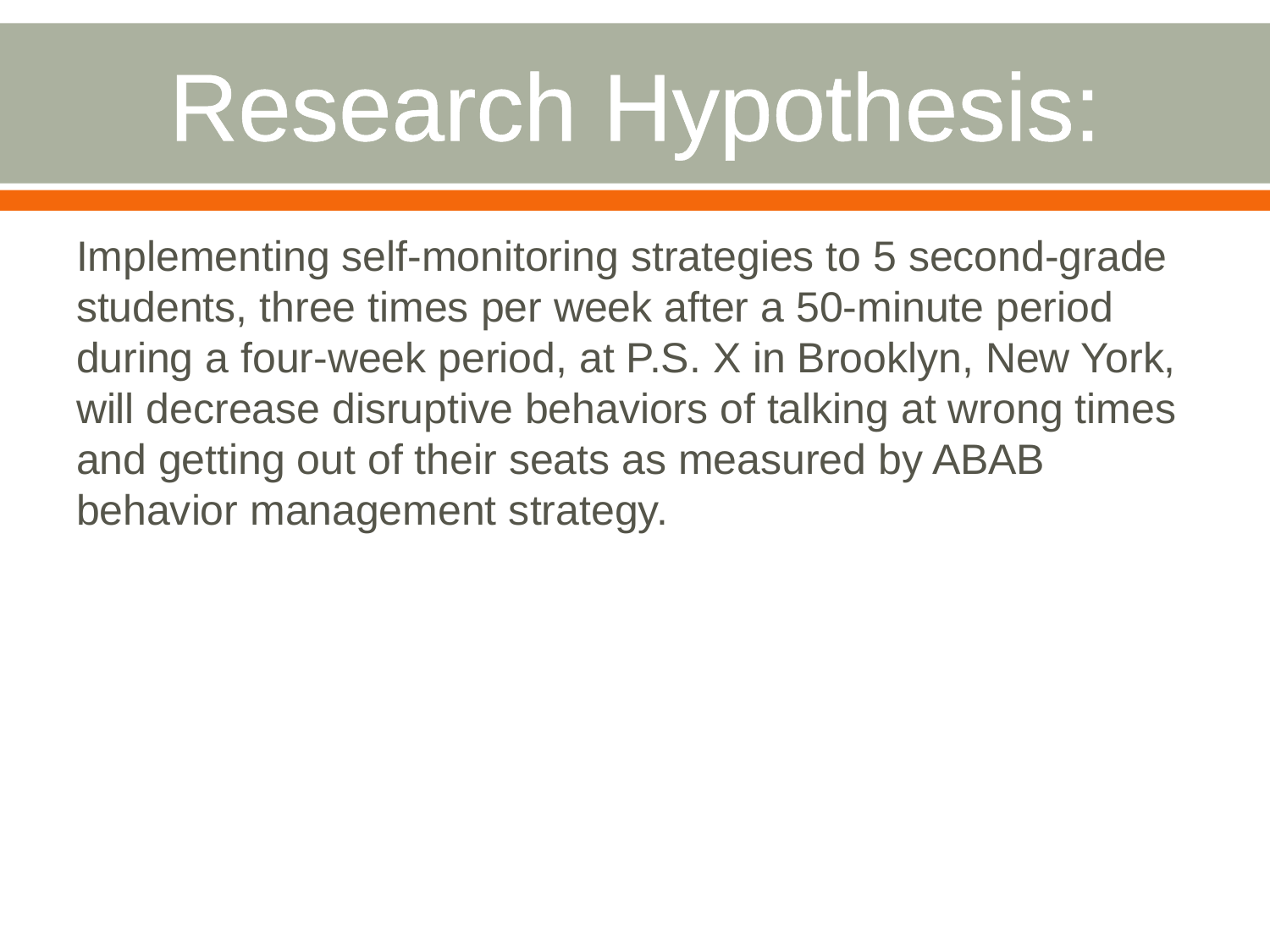

# Research Hypothesis:
Implementing self-monitoring strategies to 5 second-grade students, three times per week after a 50-minute period during a four-week period, at P.S. X in Brooklyn, New York, will decrease disruptive behaviors of talking at wrong times and getting out of their seats as measured by ABAB behavior management strategy.